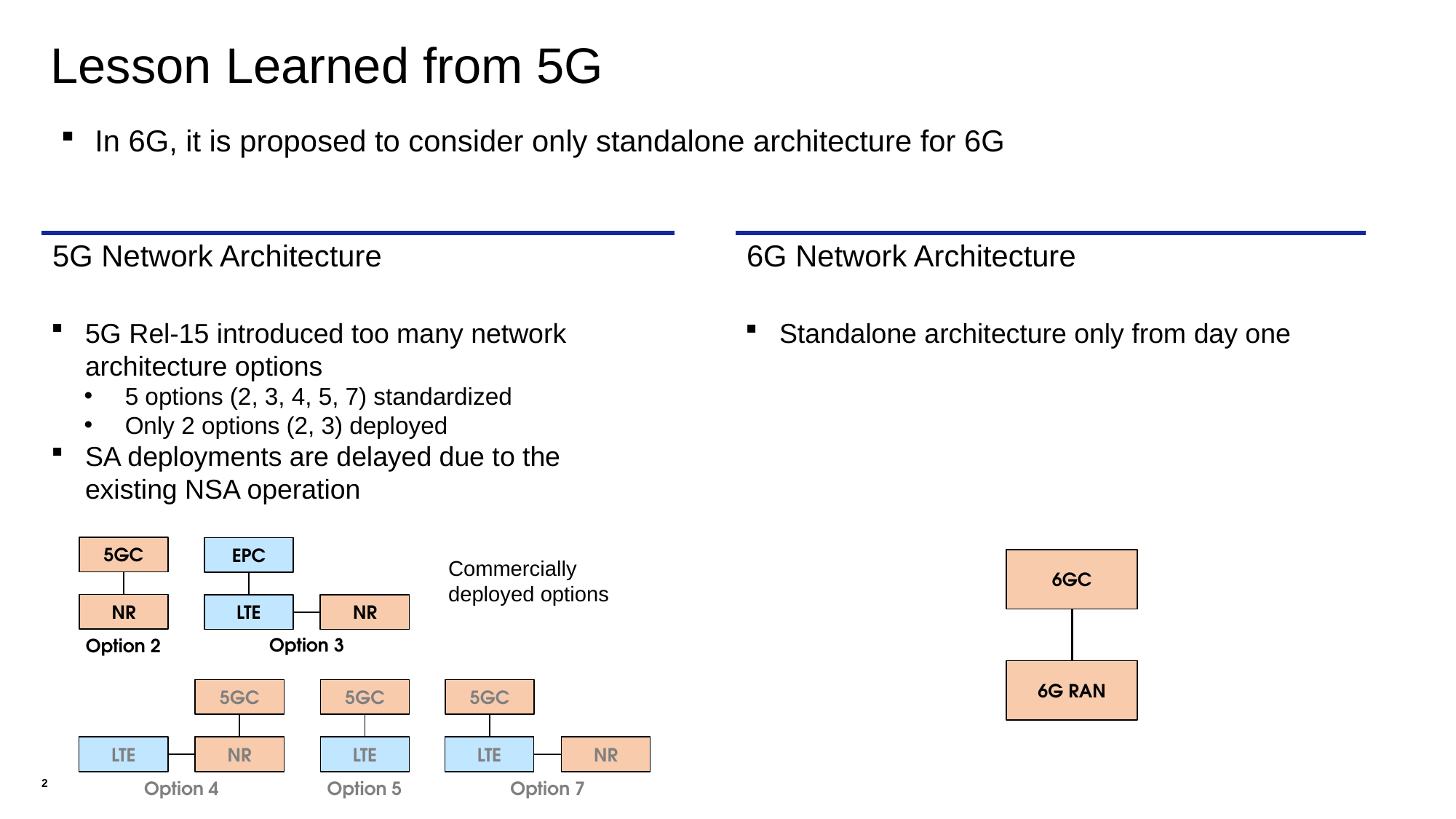

# Lesson Learned from 5G
In 6G, it is proposed to consider only standalone architecture for 6G
5G Network Architecture
6G Network Architecture

5G Rel-15 introduced too many network architecture options
5 options (2, 3, 4, 5, 7) standardized
Only 2 options (2, 3) deployed
SA deployments are delayed due to the existing NSA operation
Standalone architecture only from day one

5GC
EPC
Commercially
deployed options
6GC
6G RAN
NR
LTE
NR
Option 3
Option 2
5GC
5GC
5GC
LTE
LTE
NR
NR
LTE
Option 4
Option 5
Option 7